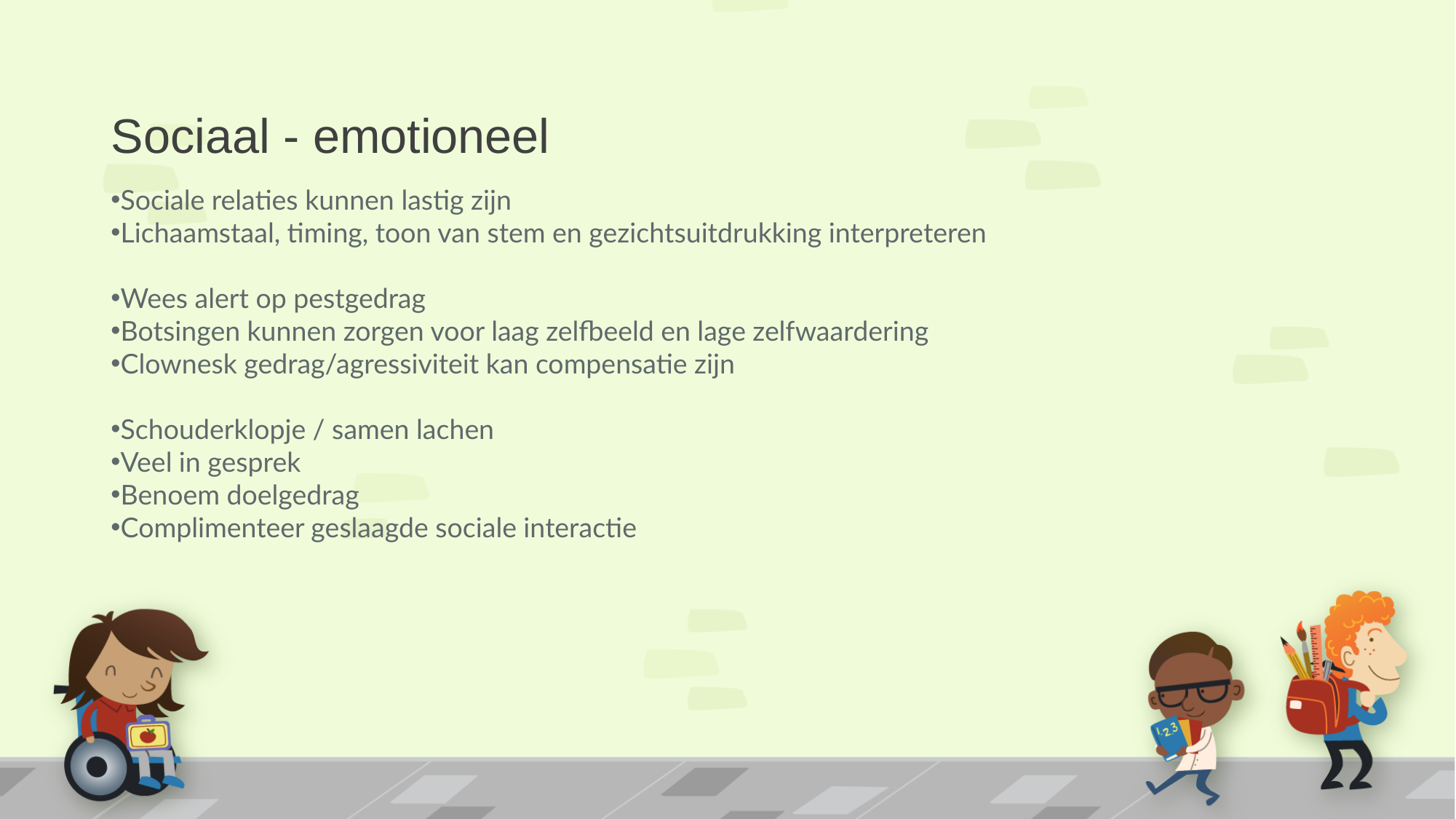

# Sociaal - emotioneel
Sociale relaties kunnen lastig zijn
Lichaamstaal, timing, toon van stem en gezichtsuitdrukking interpreteren

Wees alert op pestgedrag
Botsingen kunnen zorgen voor laag zelfbeeld en lage zelfwaardering
Clownesk gedrag/agressiviteit kan compensatie zijn

Schouderklopje / samen lachen
Veel in gesprek
Benoem doelgedrag
Complimenteer geslaagde sociale interactie